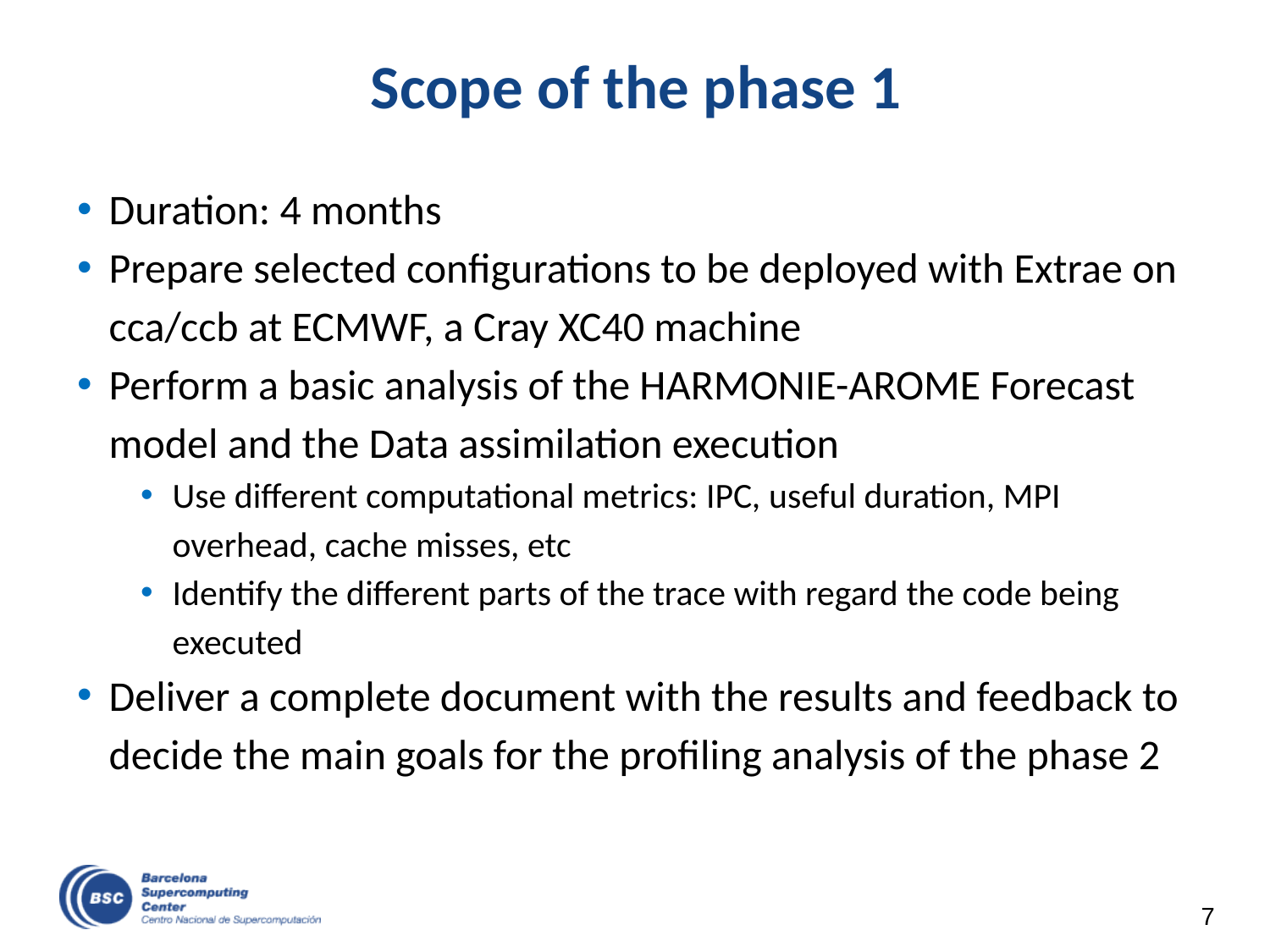

# Scope of the phase 1
Duration: 4 months
Prepare selected configurations to be deployed with Extrae on cca/ccb at ECMWF, a Cray XC40 machine
Perform a basic analysis of the HARMONIE-AROME Forecast model and the Data assimilation execution
Use different computational metrics: IPC, useful duration, MPI overhead, cache misses, etc
Identify the different parts of the trace with regard the code being executed
Deliver a complete document with the results and feedback to decide the main goals for the profiling analysis of the phase 2
7